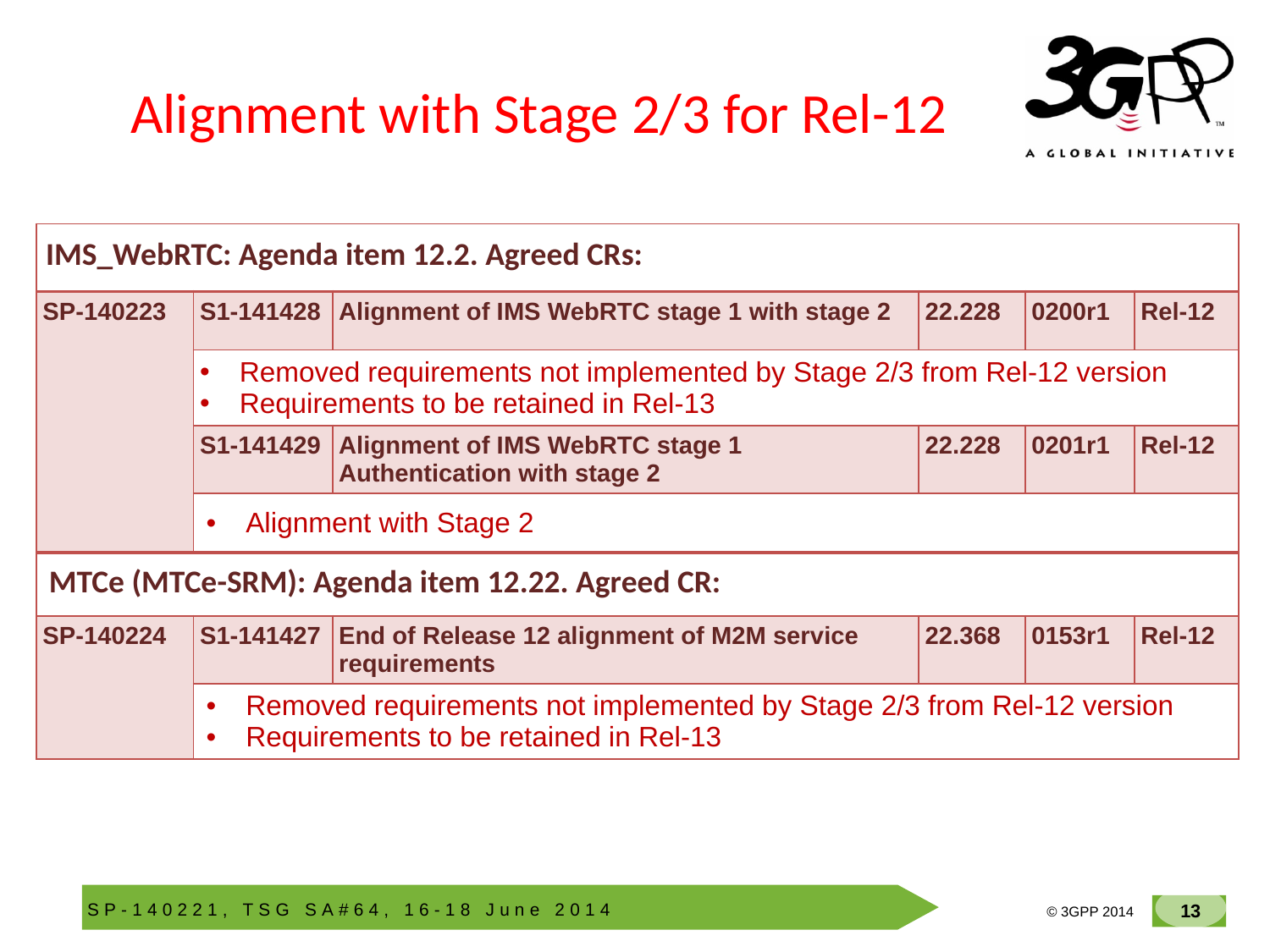

# Alignment with Stage 2/3 for Rel-12
| IMS\_WebRTC: Agenda item 12.2. Agreed CRs: |  |  |  |  |  |
| --- | --- | --- | --- | --- | --- |
| SP-140223 | S1-141428 | Alignment of IMS WebRTC stage 1 with stage 2 | 22.228 | 0200r1 | Rel-12 |
|  | Removed requirements not implemented by Stage 2/3 from Rel-12 version Requirements to be retained in Rel-13 |  |  |  |  |
|  | S1-141429 | Alignment of IMS WebRTC stage 1 Authentication with stage 2 | 22.228 | 0201r1 | Rel-12 |
|  | Alignment with Stage 2 |  |  |  |  |
|  |  |  |  |  |  |
| MTCe (MTCe-SRM): Agenda item 12.22. Agreed CR: |  |  |  |  |  |
| SP-140224 | S1-141427 | End of Release 12 alignment of M2M service requirements | 22.368 | 0153r1 | Rel-12 |
|  | Removed requirements not implemented by Stage 2/3 from Rel-12 version Requirements to be retained in Rel-13 |  |  |  |  |